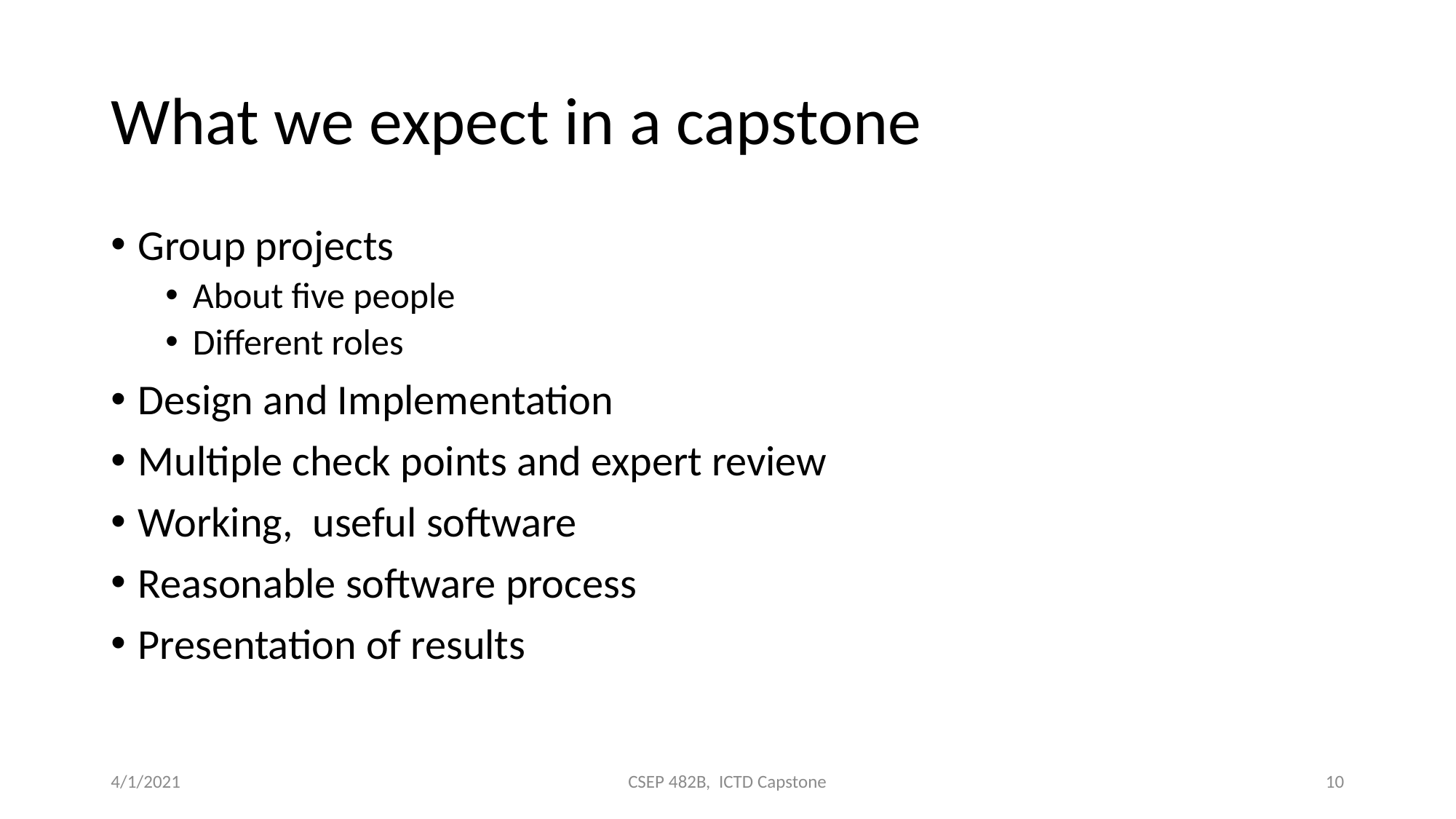

# What we expect in a capstone
Group projects
About five people
Different roles
Design and Implementation
Multiple check points and expert review
Working,  useful software
Reasonable software process
Presentation of results
4/1/2021
CSEP 482B,  ICTD Capstone
10